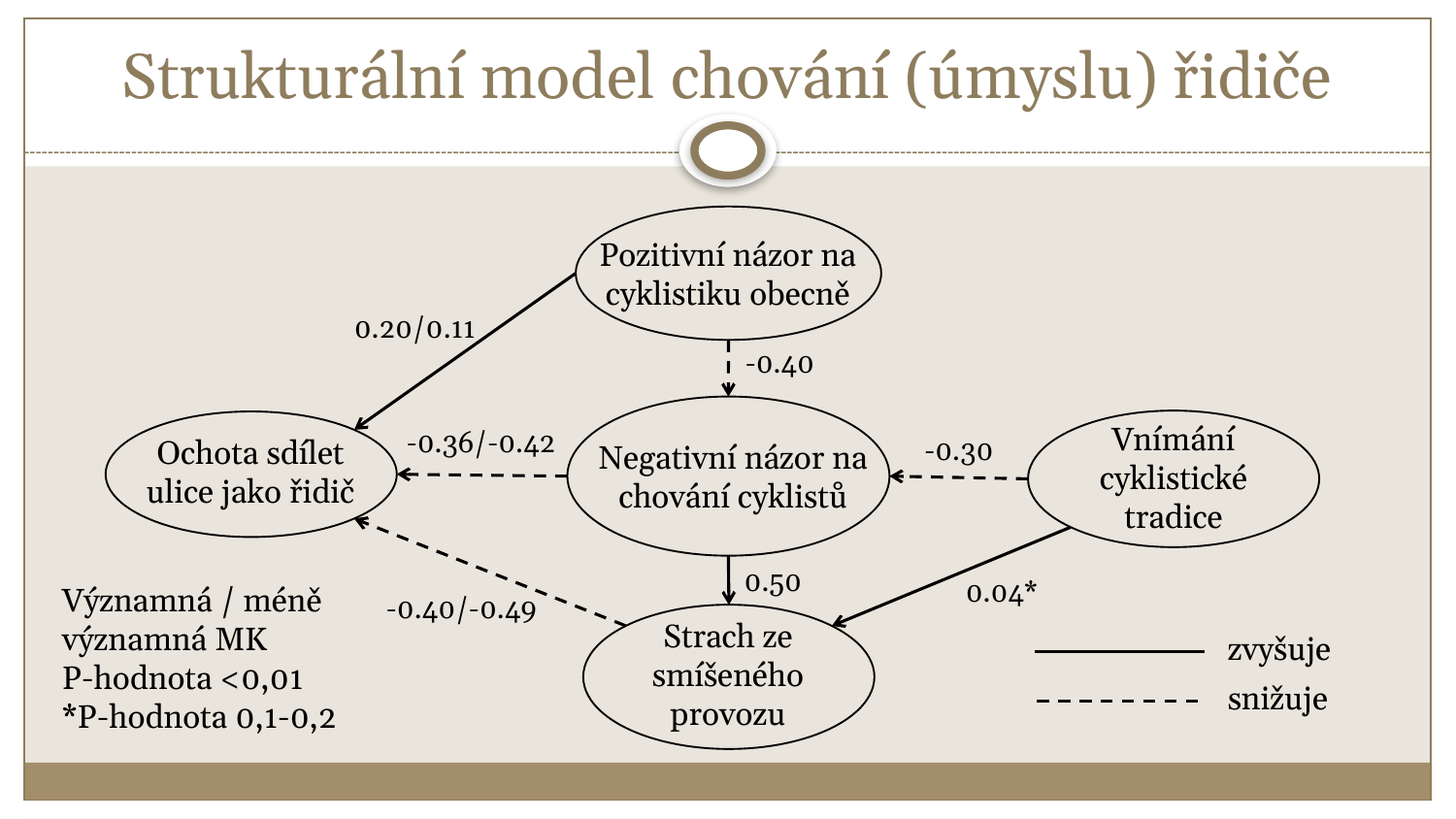

# Strukturální model chování (úmyslu) řidiče

Pozitivní názor na cyklistiku obecně
0.20/0.11
-0.40

Vnímání cyklistické tradice
-0.36/-0.42
Ochota sdílet ulice jako řidič
-0.30
Negativní názor na chování cyklistů
0.50
0.04*
Významná / méně významná MK
P-hodnota <0,01
*P-hodnota 0,1-0,2
-0.40/-0.49

Strach ze smíšeného provozu
zvyšuje
snižuje